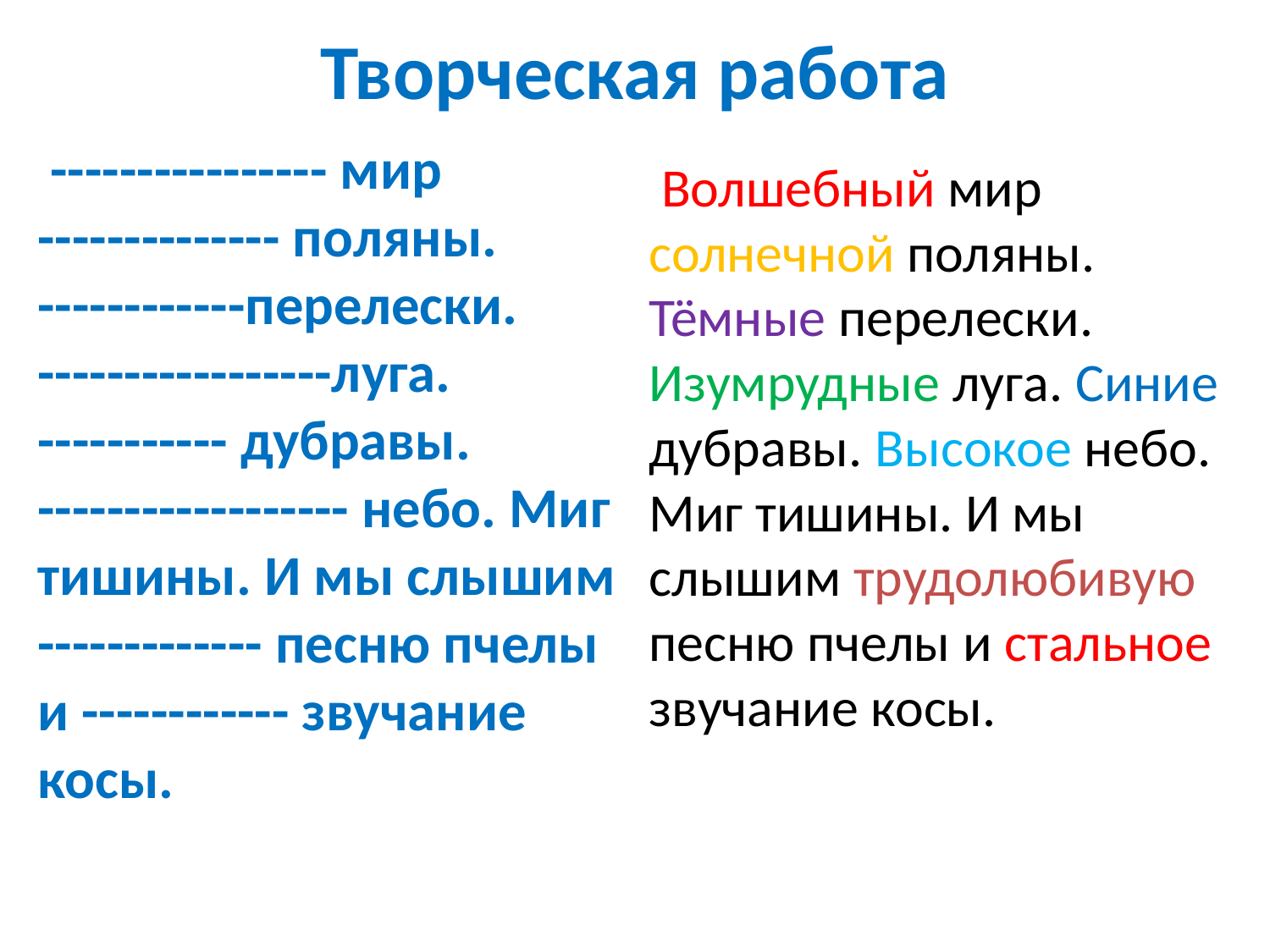

# Творческая работа
 ---------------- мир -------------- поляны. ------------перелески. -----------------луга. ----------- дубравы. ------------------ небо. Миг тишины. И мы слышим ------------- песню пчелы и ------------ звучание косы.
 Волшебный мир солнечной поляны. Тёмные перелески. Изумрудные луга. Синие дубравы. Высокое небо. Миг тишины. И мы слышим трудолюбивую песню пчелы и стальное звучание косы.